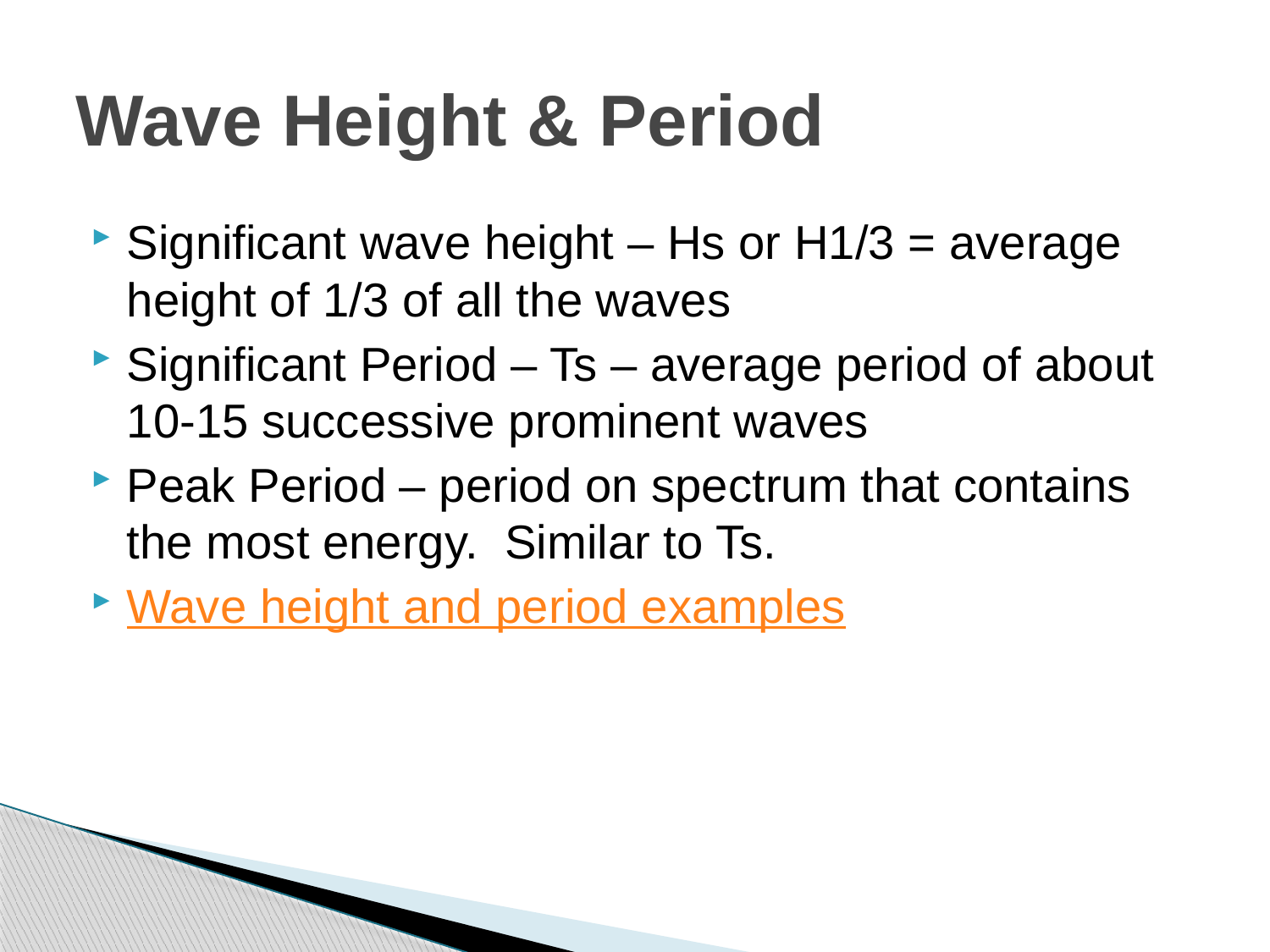

# Wave Height & Period
Significant wave height – Hs or H1/3 = average height of 1/3 of all the waves
Significant Period – Ts – average period of about 10-15 successive prominent waves
Peak Period – period on spectrum that contains  the most energy.  Similar to Ts.
Wave height and period examples